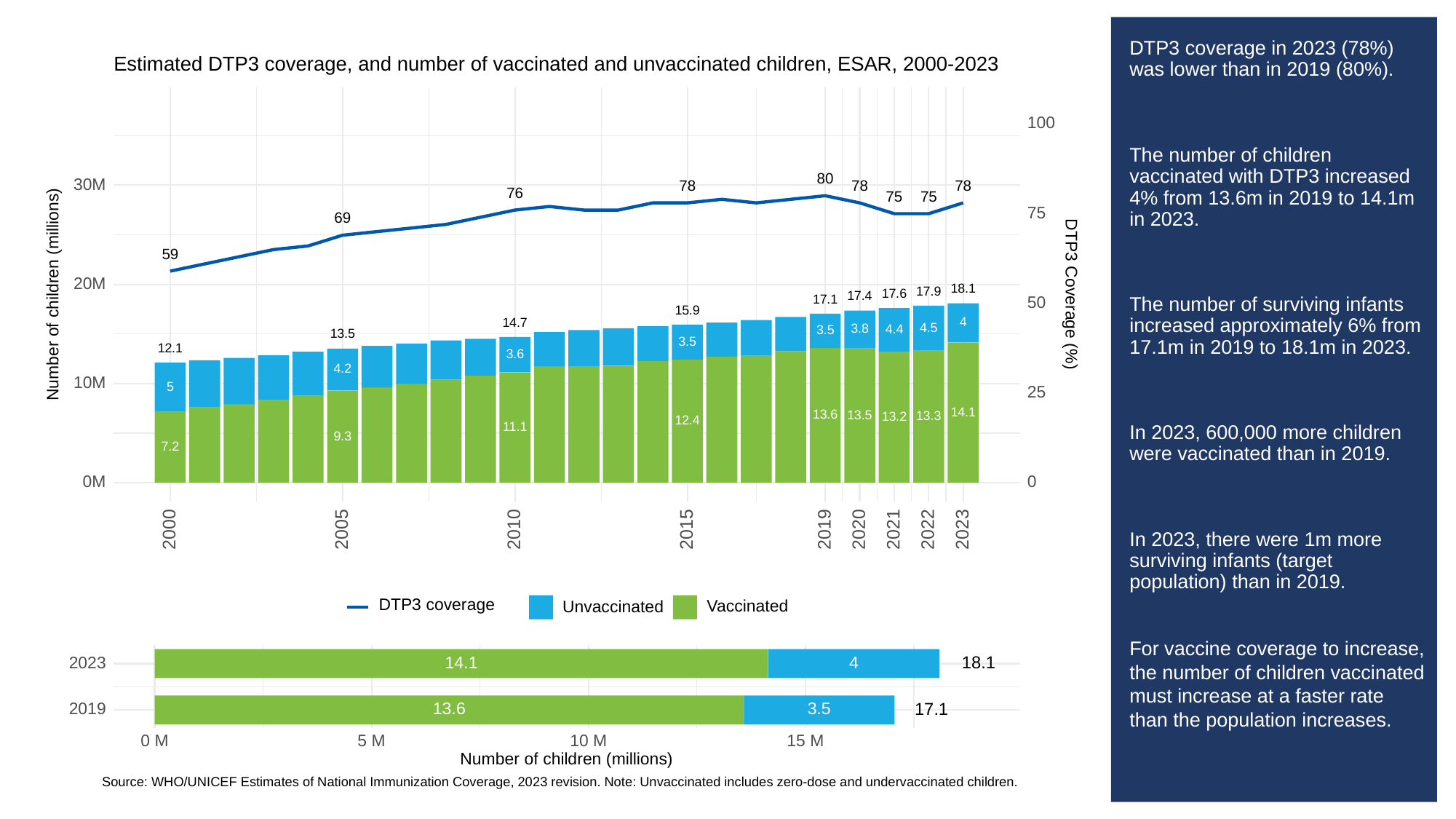

# DTP3 coverage in 2023 (78%) was lower than in 2019 (80%).

The number of children vaccinated with DTP3 increased 4% from 13.6m in 2019 to 14.1m in 2023.

The number of surviving infants increased approximately 6% from 17.1m in 2019 to 18.1m in 2023.

In 2023, 600,000 more children were vaccinated than in 2019.

In 2023, there were 1m more surviving infants (target population) than in 2019.

For vaccine coverage to increase, the number of children vaccinated must increase at a faster rate than the population increases.

Estimated DTP3 coverage, and number of vaccinated and unvaccinated children, ESAR, 2000-2023

100

80
30M
78
78
78

76
75
75

75
69

59
20M

18.1
Number of children (millions)
DTP3 Coverage (%)
17.9
17.6
17.4
17.1
50

15.9

4
14.7

4.5

3.8
4.4
3.5

13.5

3.5

12.1

3.6

4.2

10M

5

25

14.1
13.6
13.5

13.3
13.2
12.4
11.1
9.3

7.2
0M
0

2023
2000
2005
2010
2015
2019
2020
2021
2022

DTP3 coverage
Unvaccinated
Vaccinated

18.1
2023
14.1
4

13.6
3.5
17.1
2019

0 M
10 M
15 M
5 M
Number of children (millions)
Source: WHO/UNICEF Estimates of National Immunization Coverage, 2023 revision. Note: Unvaccinated includes zero-dose and undervaccinated children.